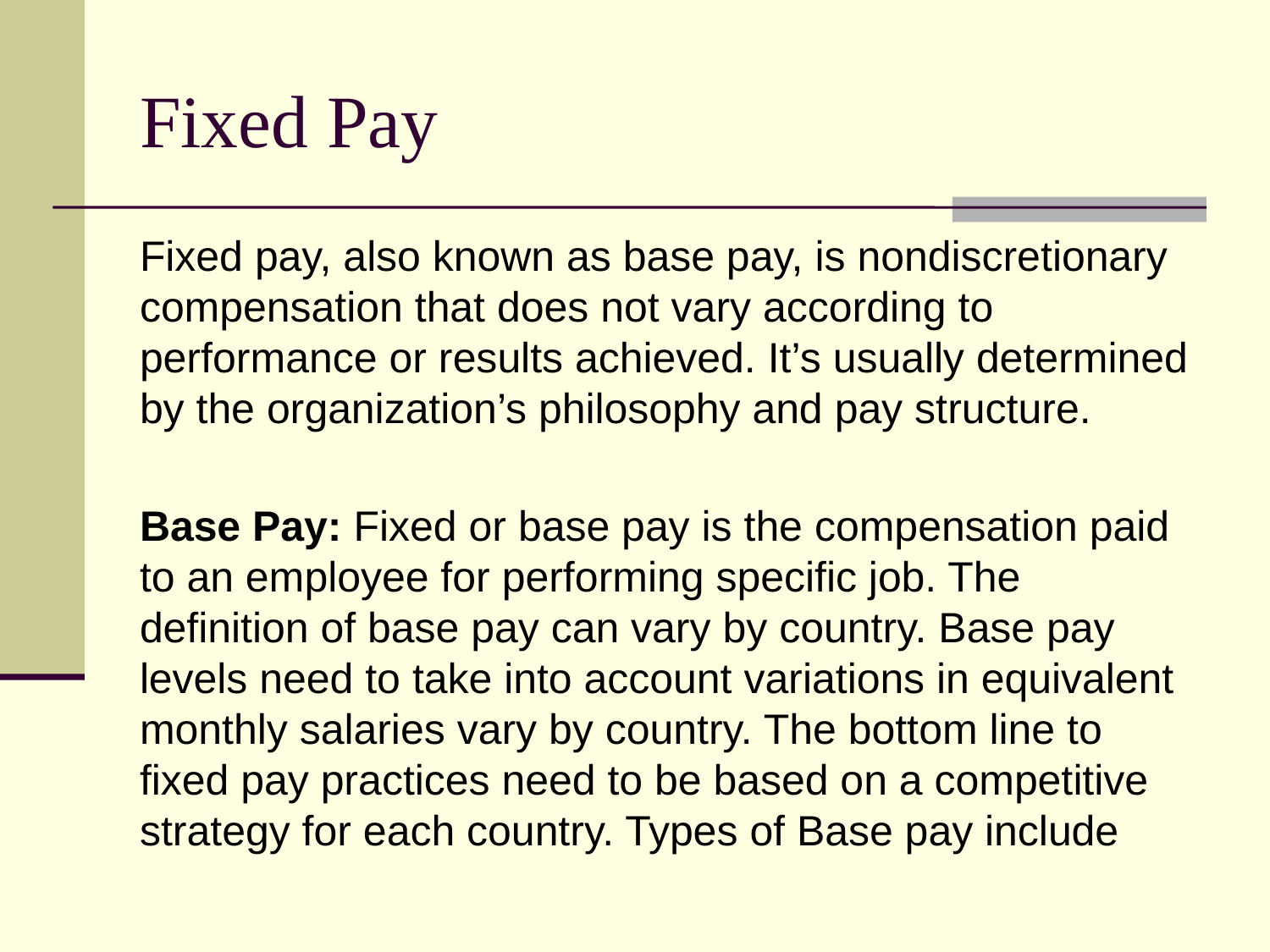

# Fixed Pay
Fixed pay, also known as base pay, is nondiscretionary compensation that does not vary according to performance or results achieved. It’s usually determined by the organization’s philosophy and pay structure.

Base Pay: Fixed or base pay is the compensation paid to an employee for performing specific job. The definition of base pay can vary by country. Base pay levels need to take into account variations in equivalent monthly salaries vary by country. The bottom line to fixed pay practices need to be based on a competitive strategy for each country. Types of Base pay include